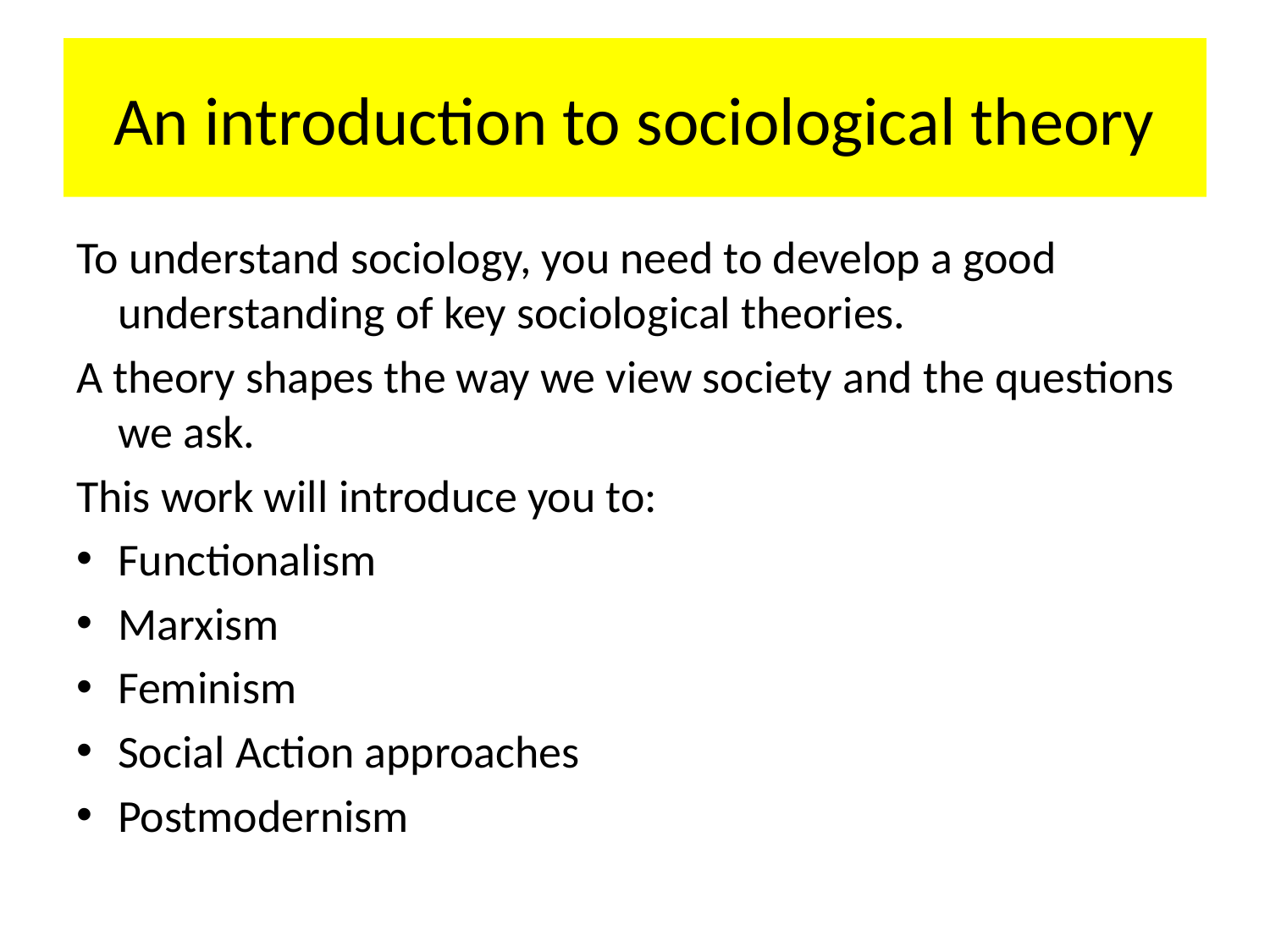

# An introduction to sociological theory
To understand sociology, you need to develop a good understanding of key sociological theories.
A theory shapes the way we view society and the questions we ask.
This work will introduce you to:
Functionalism
Marxism
Feminism
Social Action approaches
Postmodernism